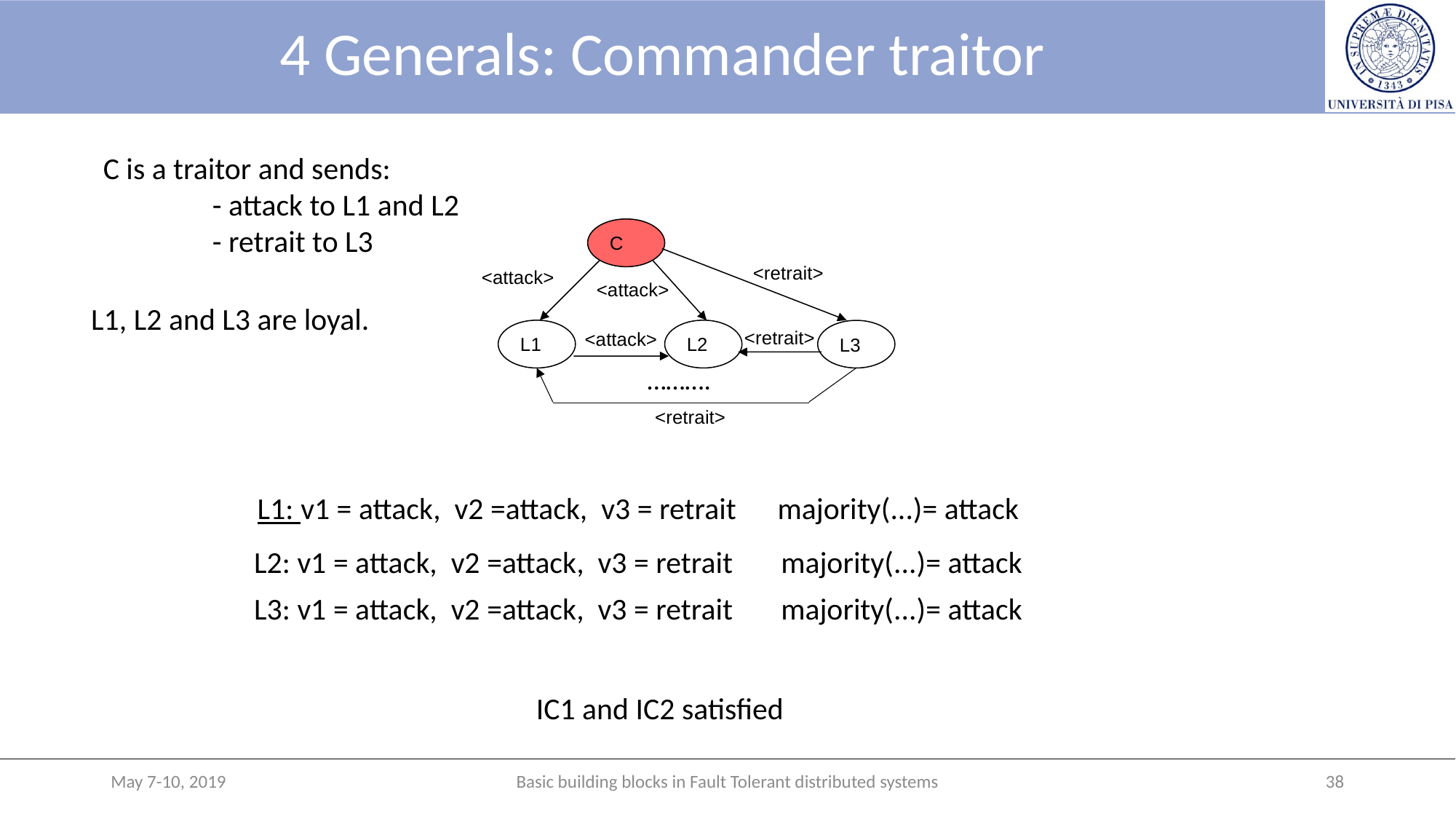

# 4 Generals: Commander traitor
C is a traitor and sends:
	- attack to L1 and L2
	- retrait to L3
C

<retrait>
<attack>

<attack>
L1, L2 and L3 are loyal.
<retrait>
L1
L2
L3
<attack>

……….
<retrait>
L1: v1 = attack,  v2 =attack,  v3 = retrait      majority(...)= attack
L2: v1 = attack,  v2 =attack,  v3 = retrait       majority(...)= attack
L3: v1 = attack,  v2 =attack,  v3 = retrait       majority(...)= attack
IC1 and IC2 satisfied
May 7-10, 2019
Basic building blocks in Fault Tolerant distributed systems
38